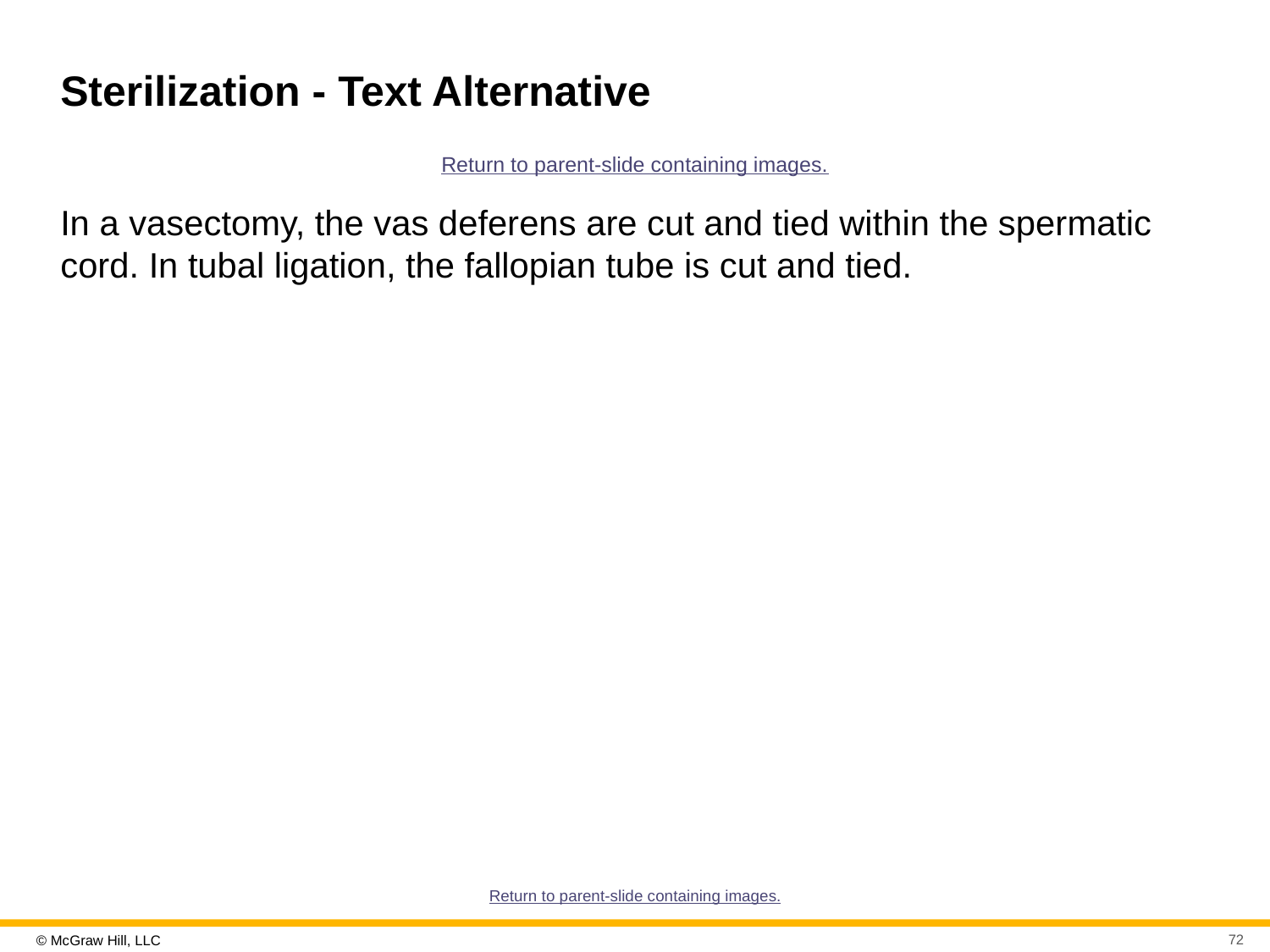

# Sterilization - Text Alternative
Return to parent-slide containing images.
In a vasectomy, the vas deferens are cut and tied within the spermatic cord. In tubal ligation, the fallopian tube is cut and tied.
Return to parent-slide containing images.
72